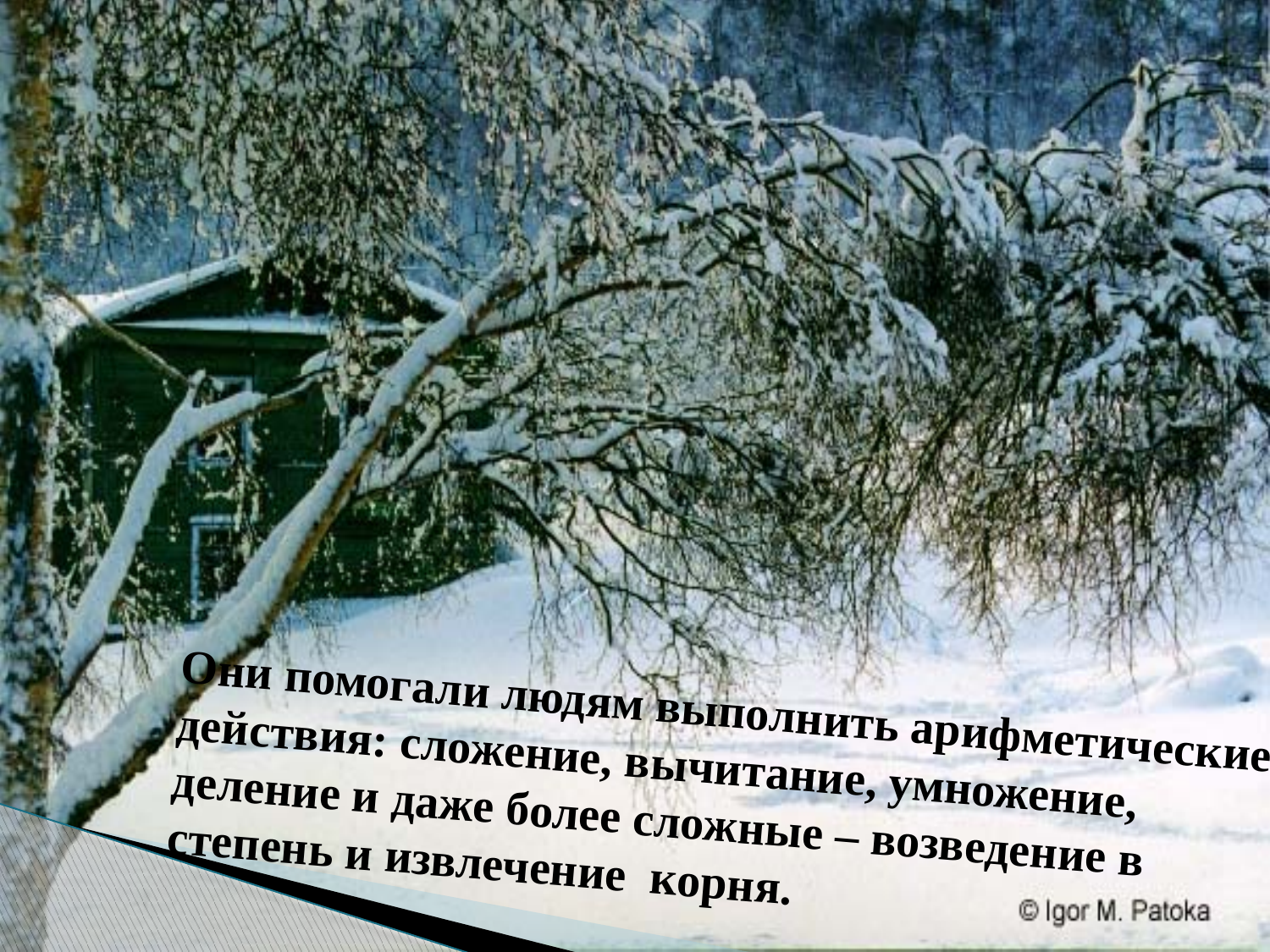

# Они помогали людям выполнить арифметические действия: сложение, вычитание, умножение, деление и даже более сложные – возведение в степень и извлечение  корня.